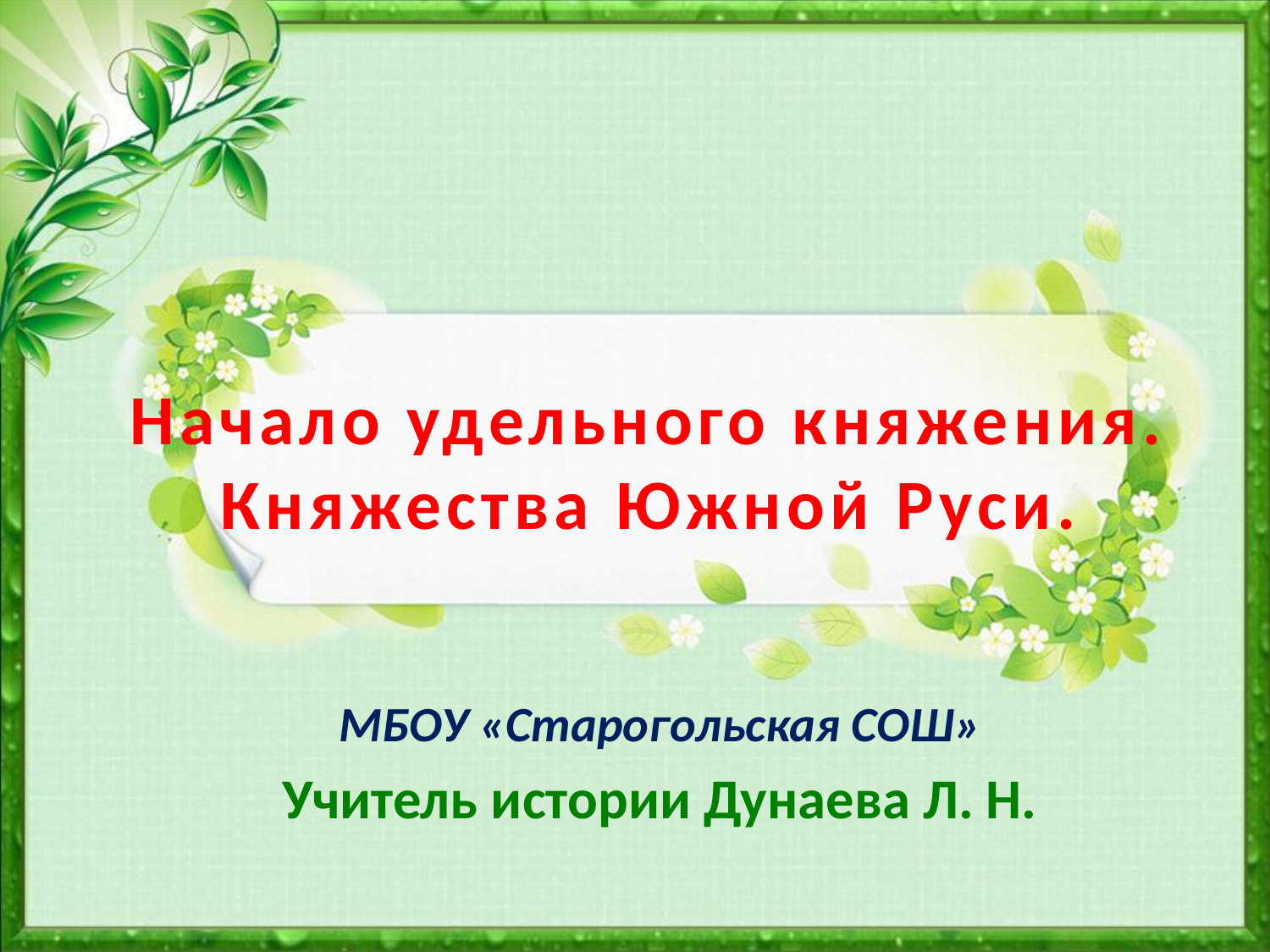

# Начало удельного княжения. Княжества Южной Руси.
МБОУ «Старогольская СОШ»
Учитель истории Дунаева Л. Н.